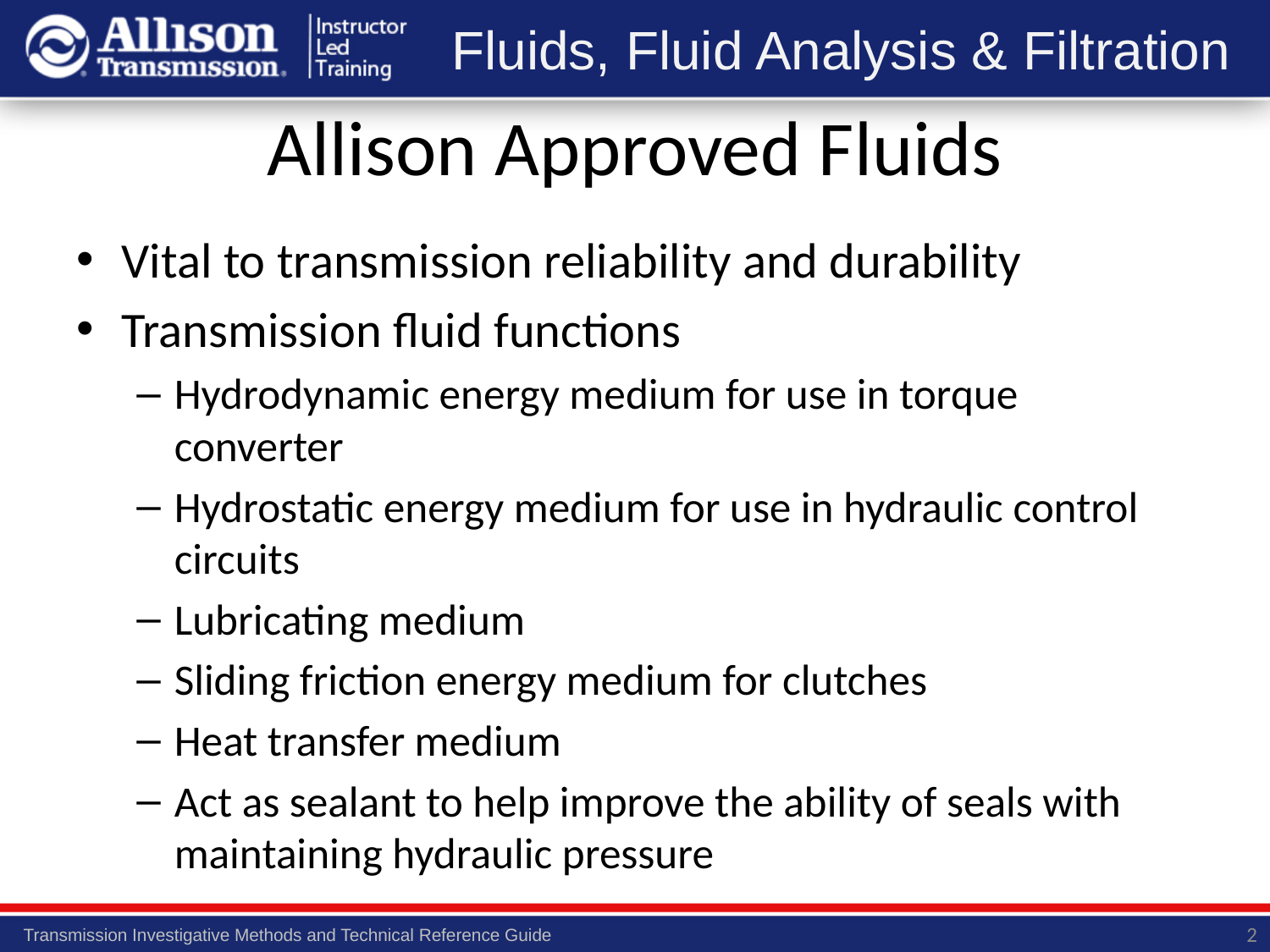

# Allison Approved Fluids
Vital to transmission reliability and durability
Transmission fluid functions
Hydrodynamic energy medium for use in torque converter
Hydrostatic energy medium for use in hydraulic control circuits
Lubricating medium
Sliding friction energy medium for clutches
Heat transfer medium
Act as sealant to help improve the ability of seals with maintaining hydraulic pressure

2